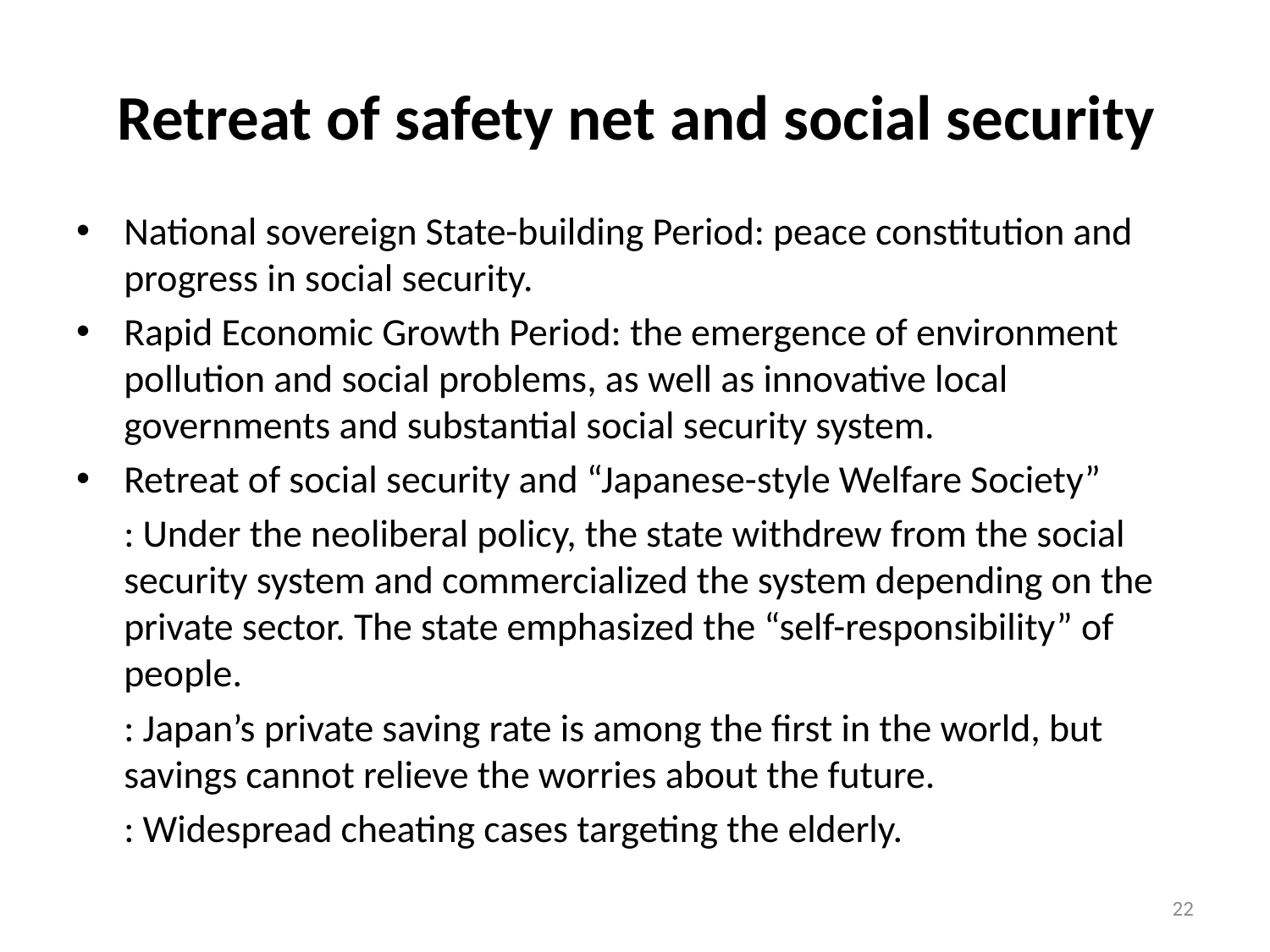

# Retreat of safety net and social security
National sovereign State-building Period: peace constitution and progress in social security.
Rapid Economic Growth Period: the emergence of environment pollution and social problems, as well as innovative local governments and substantial social security system.
Retreat of social security and “Japanese-style Welfare Society”
	: Under the neoliberal policy, the state withdrew from the social security system and commercialized the system depending on the private sector. The state emphasized the “self-responsibility” of people.
	: Japan’s private saving rate is among the first in the world, but savings cannot relieve the worries about the future.
	: Widespread cheating cases targeting the elderly.
22